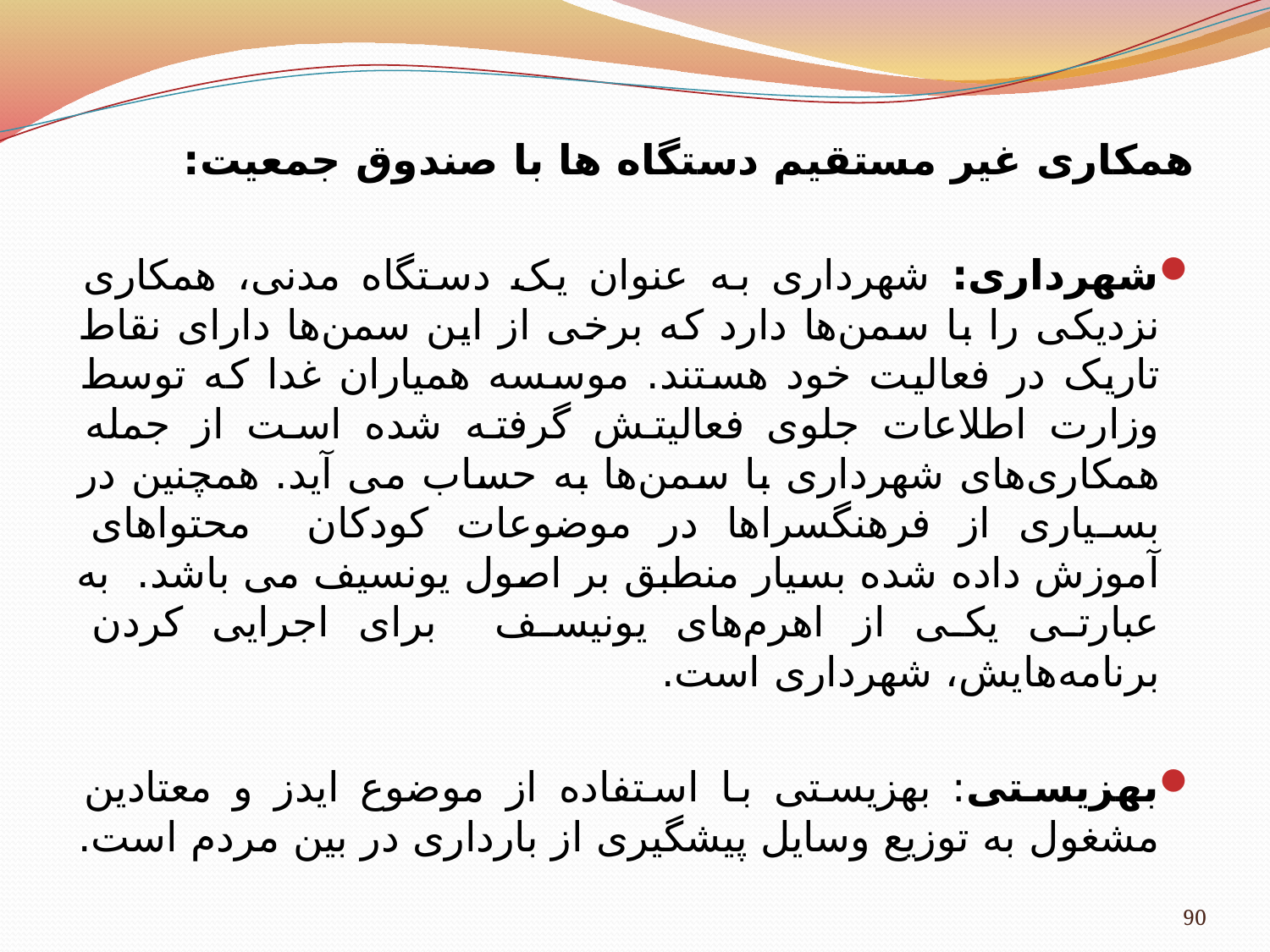

همکاری غیر مستقیم دستگاه ها با صندوق جمعیت:

شهرداری: شهرداری به عنوان یک دستگاه مدنی، همکاری نزدیکی را با سمن‌ها دارد که برخی از این سمن‌ها دارای نقاط تاریک در فعالیت خود هستند. موسسه همیاران غدا که توسط وزارت اطلاعات جلوی فعالیتش گرفته شده است از جمله همکاری‌های شهرداری با سمن‌ها به حساب می آید. همچنین در بسیاری از فرهنگسراها در موضوعات کودکان  محتواهای آموزش داده شده بسیار منطبق بر اصول یونسیف می باشد.  به عبارتی یکی از اهرم‌های یونیسف  برای اجرایی کردن برنامه‌هایش، شهرداری است.

بهزیستی: بهزیستی با استفاده از موضوع ایدز و معتادين مشغول به توزیع وسایل پیشگیری از بارداری در بین مردم است.

90